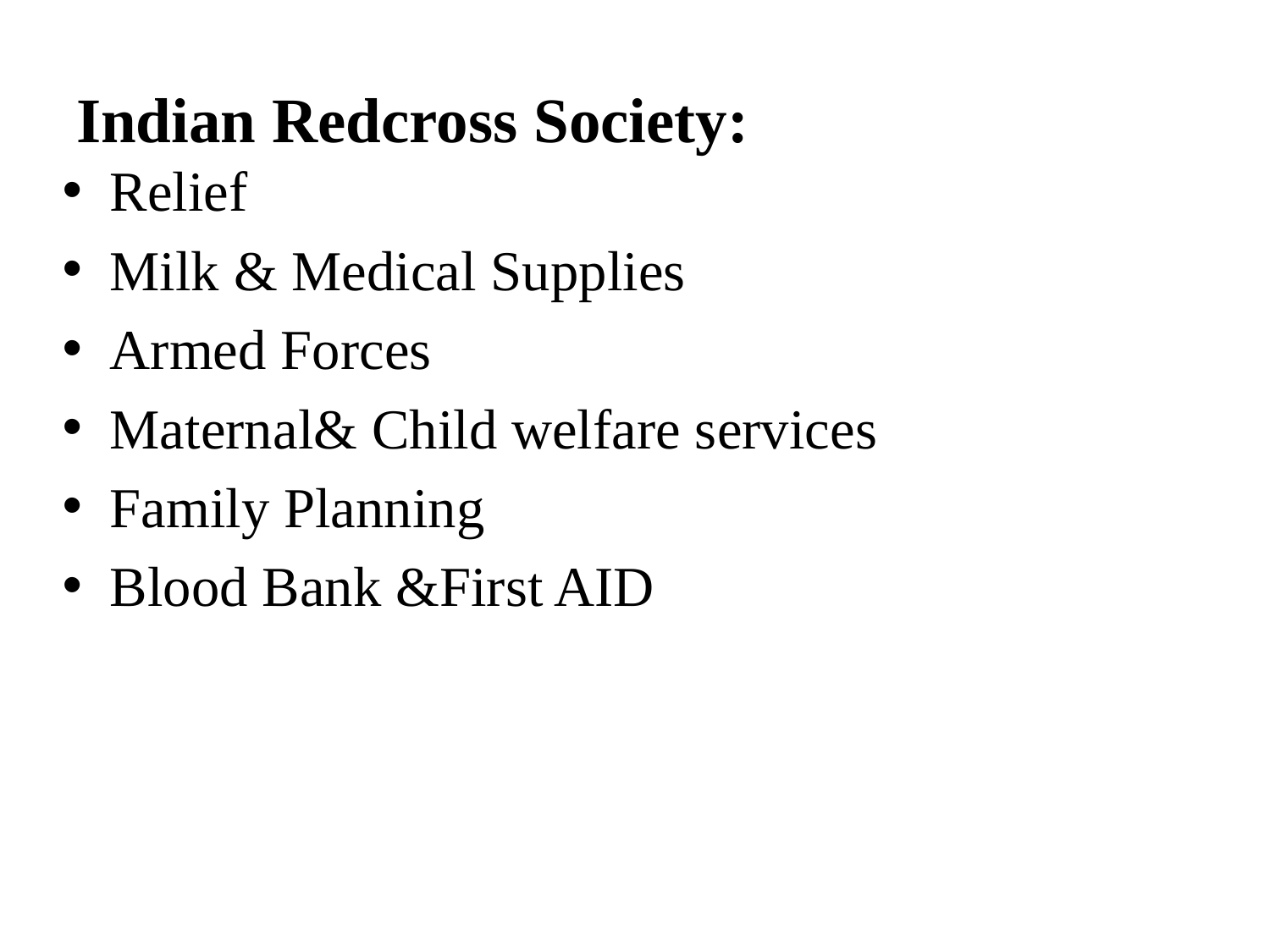

# Indian Redcross Society:
Relief
Milk & Medical Supplies
Armed Forces
Maternal& Child welfare services
Family Planning
Blood Bank &First AID